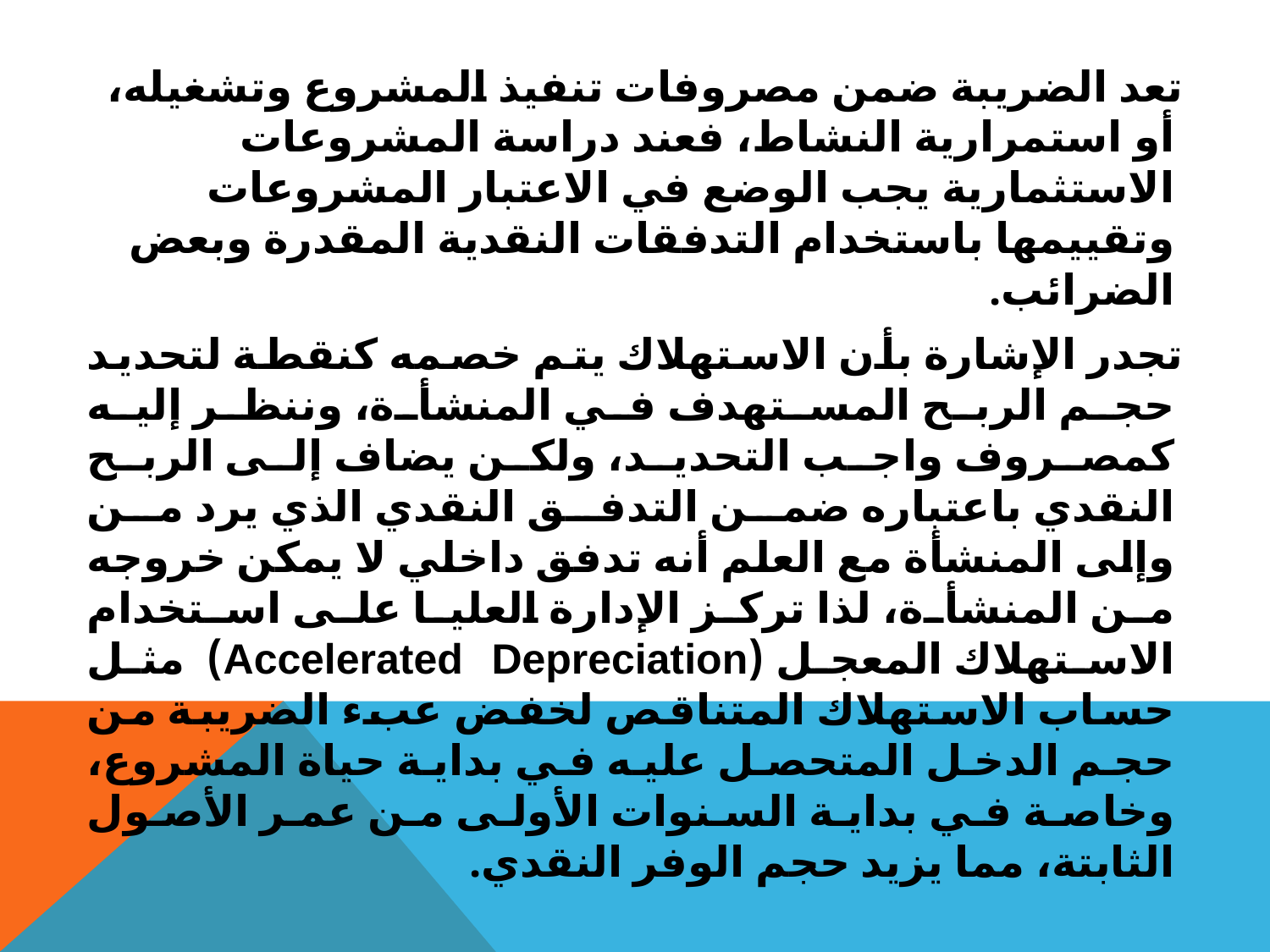

تعد الضريبة ضمن مصروفات تنفيذ المشروع وتشغيله، أو استمرارية النشاط، فعند دراسة المشروعات الاستثمارية يجب الوضع في الاعتبار المشروعات وتقييمها باستخدام التدفقات النقدية المقدرة وبعض الضرائب.
	تجدر الإشارة بأن الاستهلاك يتم خصمه كنقطة لتحديد حجم الربح المستهدف في المنشأة، وننظر إليه كمصروف واجب التحديد، ولكن يضاف إلى الربح النقدي باعتباره ضمن التدفق النقدي الذي يرد من وإلى المنشأة مع العلم أنه تدفق داخلي لا يمكن خروجه من المنشأة، لذا تركز الإدارة العليا على استخدام الاستهلاك المعجل (Accelerated Depreciation)  مثل حساب الاستهلاك المتناقص لخفض عبء الضريبة من حجم الدخل المتحصل عليه في بداية حياة المشروع، وخاصة في بداية السنوات الأولى من عمر الأصول الثابتة، مما يزيد حجم الوفر النقدي.